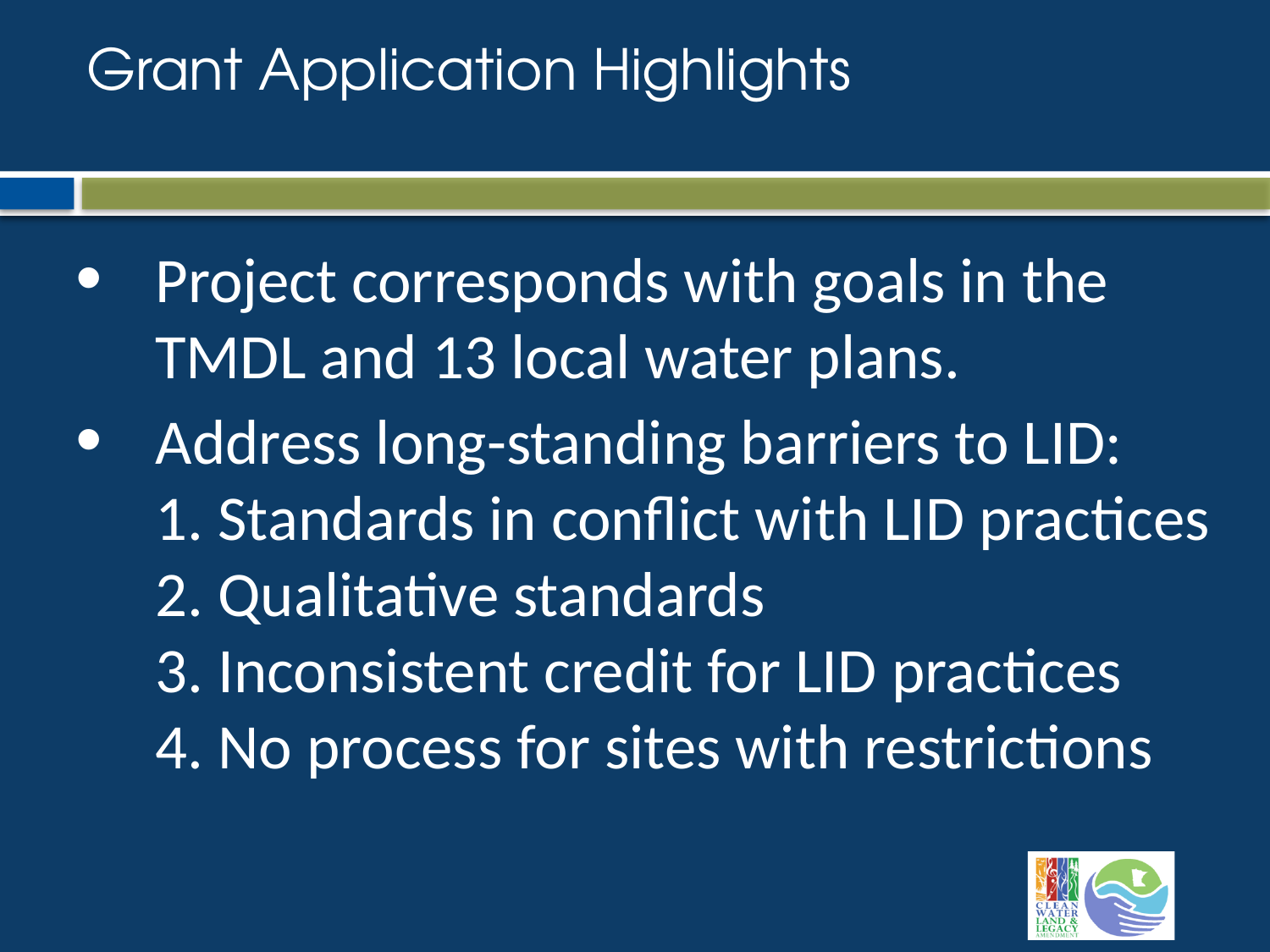

Grant Application Highlights
Project corresponds with goals in the TMDL and 13 local water plans.
Address long-standing barriers to LID:
1. Standards in conflict with LID practices 2. Qualitative standards
3. Inconsistent credit for LID practices
4. No process for sites with restrictions